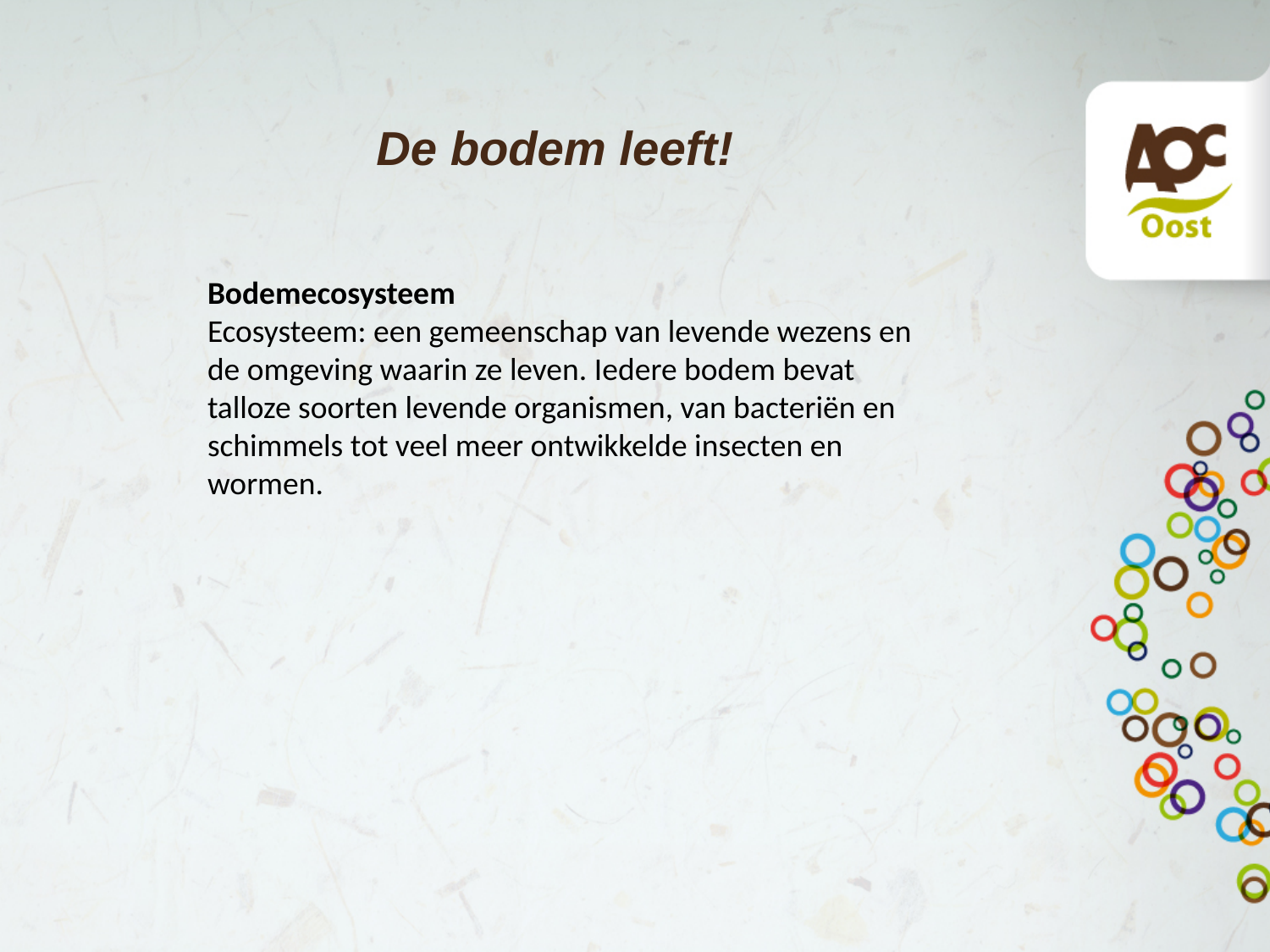

# De bodem leeft!
Bodemecosysteem
Ecosysteem: een gemeenschap van levende wezens en de omgeving waarin ze leven. Iedere bodem bevat talloze soorten levende organismen, van bacteriën en schimmels tot veel meer ontwikkelde insecten en wormen.